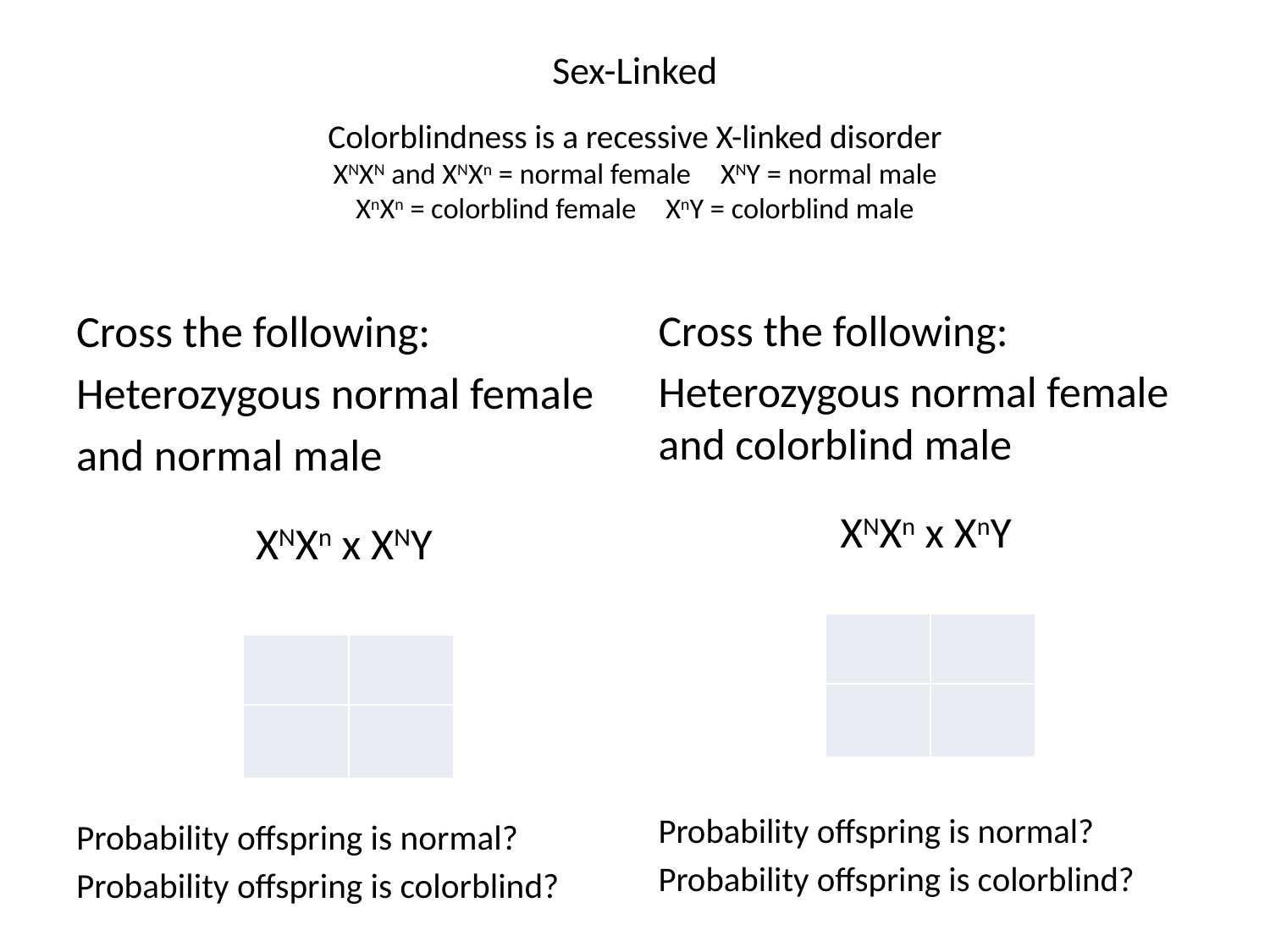

# Sex-Linked Colorblindness is a recessive X-linked disorder XNXN and XNXn = normal female	XNY = normal male XnXn = colorblind female		XnY = colorblind male
Cross the following:
Heterozygous normal female
and normal male

XNXn x XNY

Probability offspring is normal?
Probability offspring is colorblind?

Cross the following:
Heterozygous normal female and colorblind male

XNXn x XnY

Probability offspring is normal?
Probability offspring is colorblind?

|  |  |
| --- | --- |
|  |  |
|  |  |
| --- | --- |
|  |  |